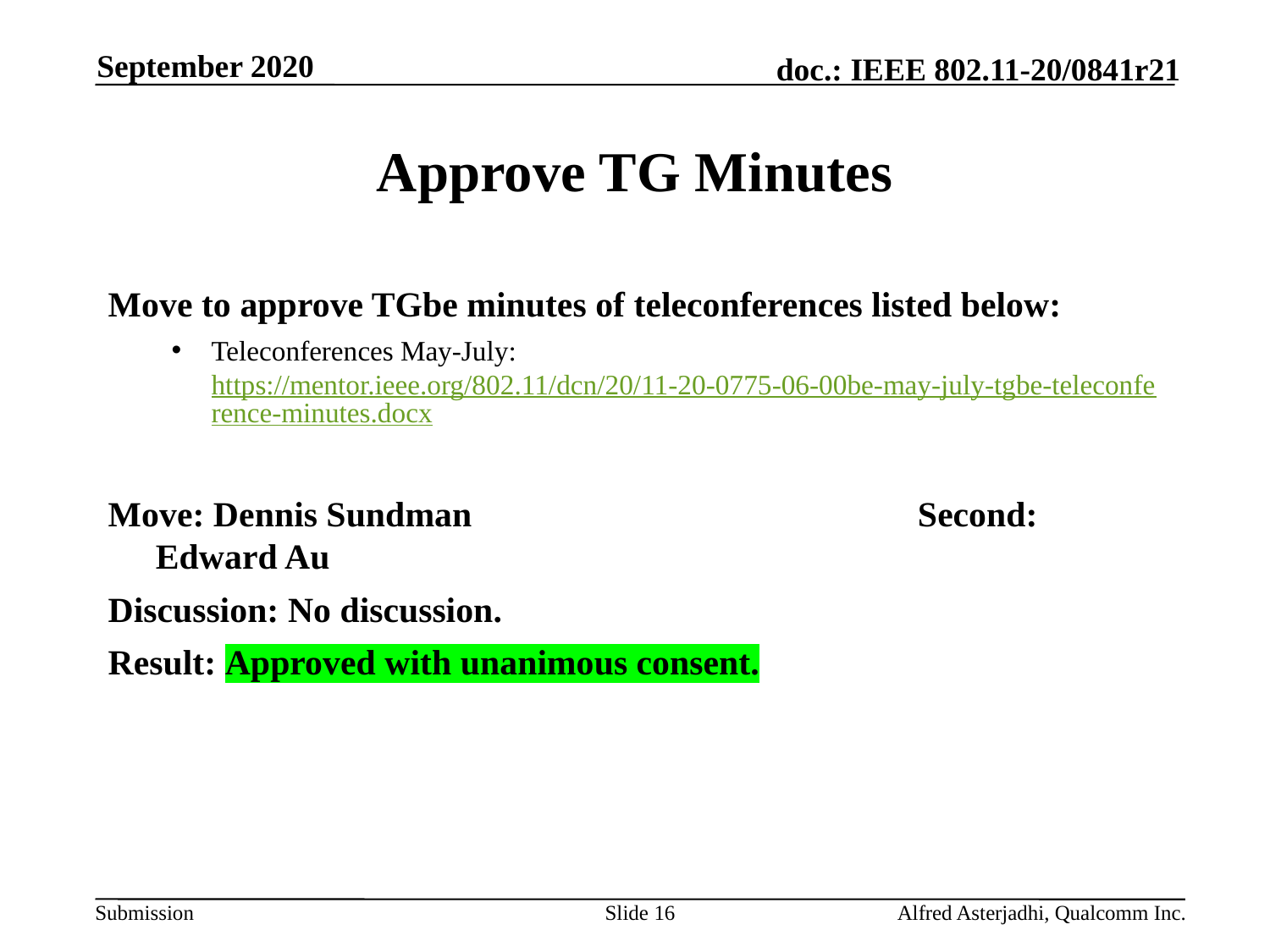

September 2020
# Approve TG Minutes
Move to approve TGbe minutes of teleconferences listed below:
Teleconferences May-July: https://mentor.ieee.org/802.11/dcn/20/11-20-0775-06-00be-may-july-tgbe-teleconference-minutes.docx

Move: Dennis Sundman				Second: Edward Au
Discussion: No discussion.
Result: Approved with unanimous consent.
Slide 16
Alfred Asterjadhi, Qualcomm Inc.